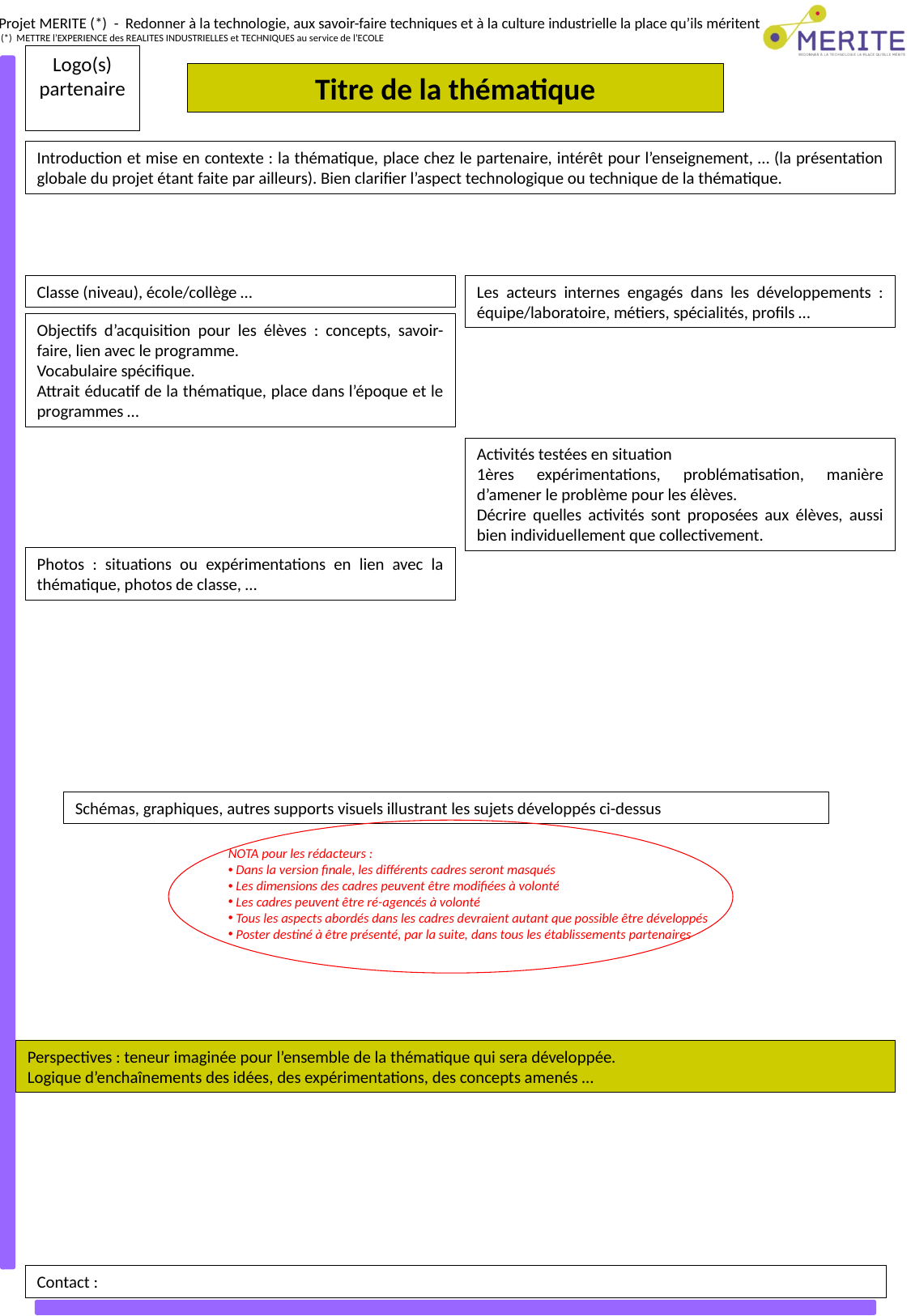

Logo(s) partenaire

Titre de la thématique
Introduction et mise en contexte : la thématique, place chez le partenaire, intérêt pour l’enseignement, … (la présentation globale du projet étant faite par ailleurs). Bien clarifier l’aspect technologique ou technique de la thématique.
Classe (niveau), école/collège …
Les acteurs internes engagés dans les développements : équipe/laboratoire, métiers, spécialités, profils …
Objectifs d’acquisition pour les élèves : concepts, savoir-faire, lien avec le programme.
Vocabulaire spécifique.
Attrait éducatif de la thématique, place dans l’époque et le programmes …
Activités testées en situation
1ères expérimentations, problématisation, manière d’amener le problème pour les élèves.
Décrire quelles activités sont proposées aux élèves, aussi bien individuellement que collectivement.
Photos : situations ou expérimentations en lien avec la thématique, photos de classe, …
Schémas, graphiques, autres supports visuels illustrant les sujets développés ci-dessus

NOTA pour les rédacteurs :
 Dans la version finale, les différents cadres seront masqués
 Les dimensions des cadres peuvent être modifiées à volonté
 Les cadres peuvent être ré-agencés à volonté
 Tous les aspects abordés dans les cadres devraient autant que possible être développés
 Poster destiné à être présenté, par la suite, dans tous les établissements partenaires
Perspectives : teneur imaginée pour l’ensemble de la thématique qui sera développée.
Logique d’enchaînements des idées, des expérimentations, des concepts amenés …
Contact :